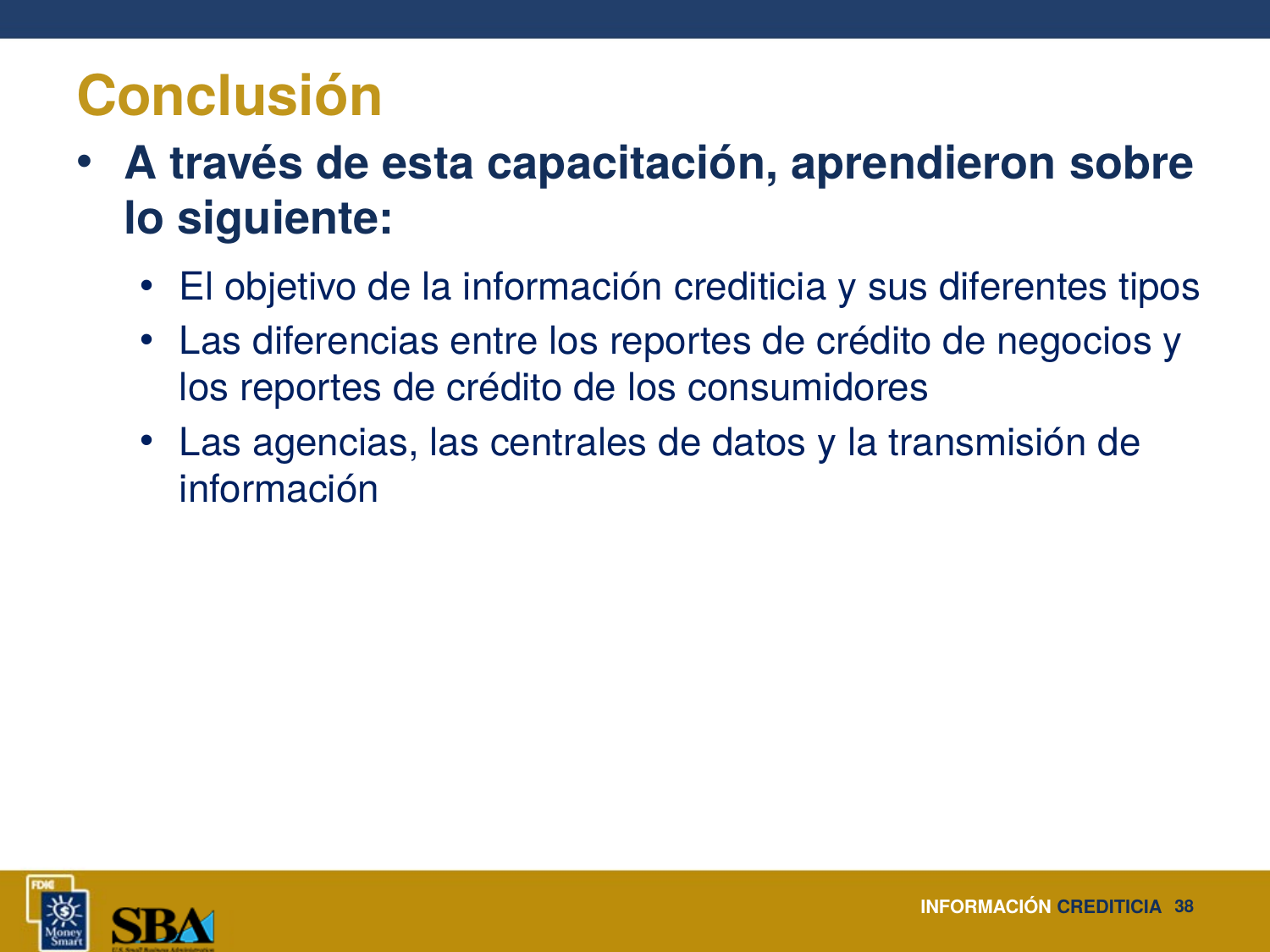

# Conclusión
A través de esta capacitación, aprendieron sobre lo siguiente:
El objetivo de la información crediticia y sus diferentes tipos
Las diferencias entre los reportes de crédito de negocios y los reportes de crédito de los consumidores
Las agencias, las centrales de datos y la transmisión de información